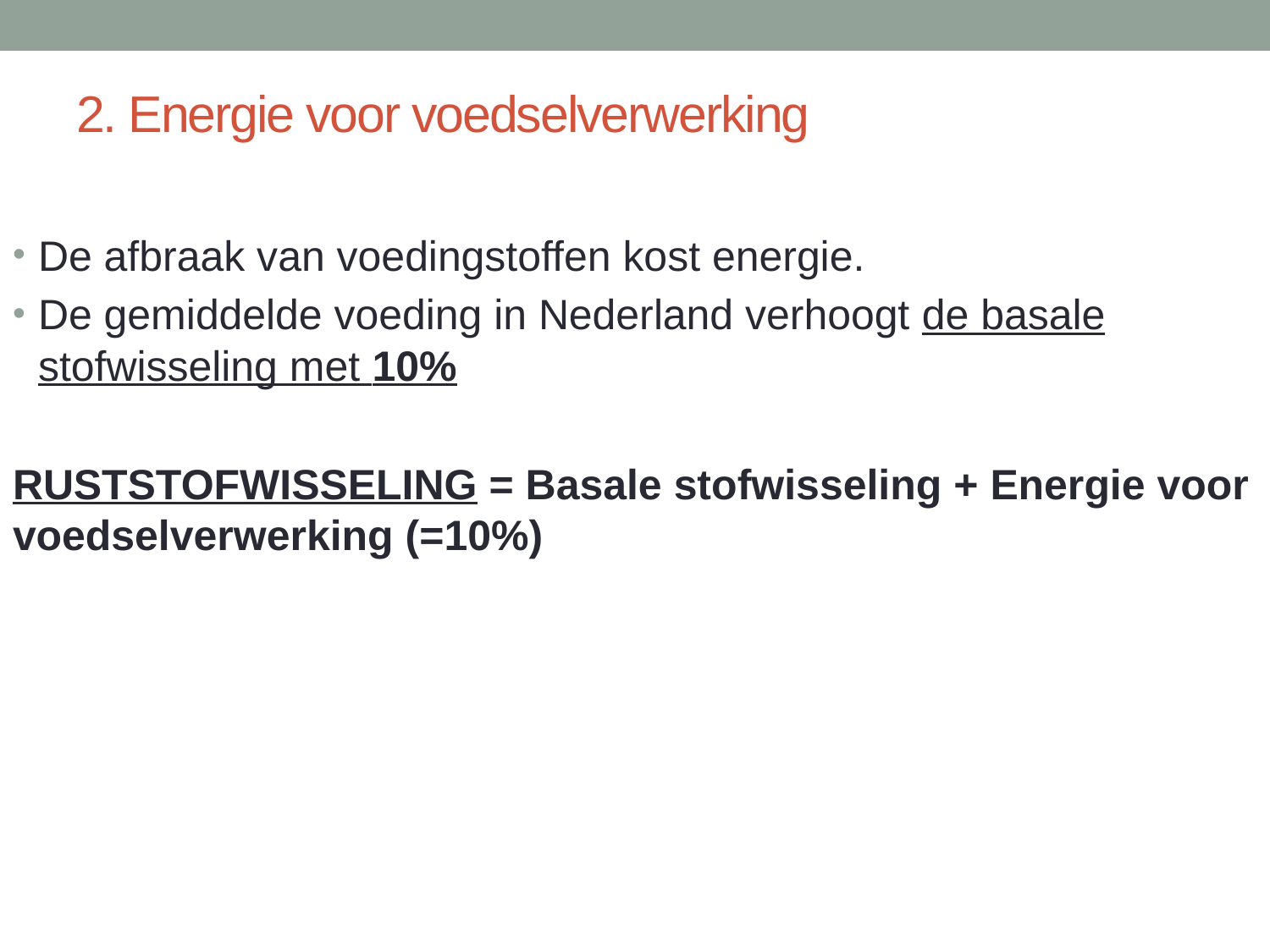

# 2. Energie voor voedselverwerking
De afbraak van voedingstoffen kost energie.
De gemiddelde voeding in Nederland verhoogt de basale stofwisseling met 10%

RUSTSTOFWISSELING = Basale stofwisseling + Energie voor voedselverwerking (=10%)